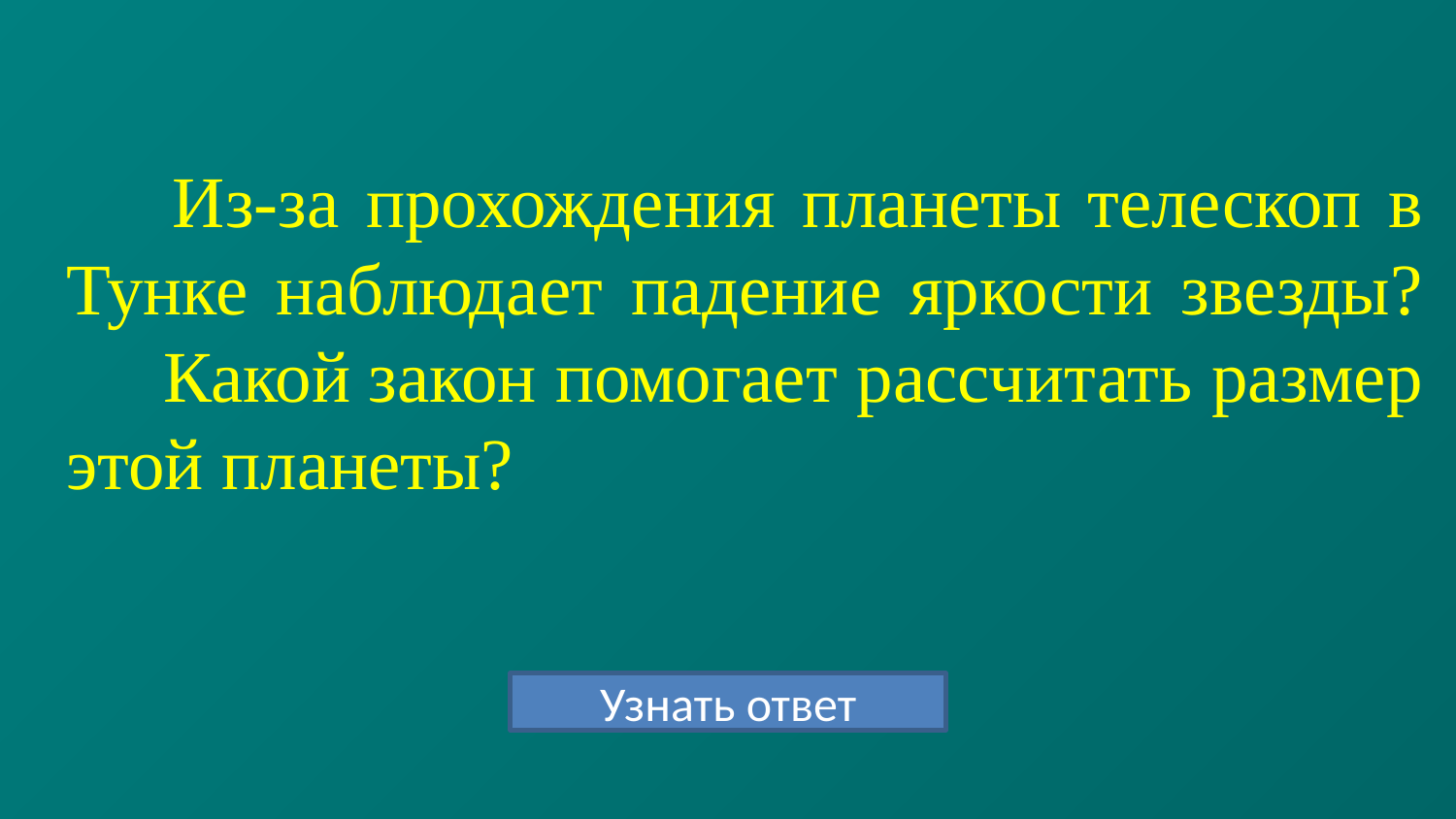

# Из-за прохождения планеты телескоп в Тунке наблюдает падение яркости звезды? Какой закон помогает рассчитать размер этой планеты?